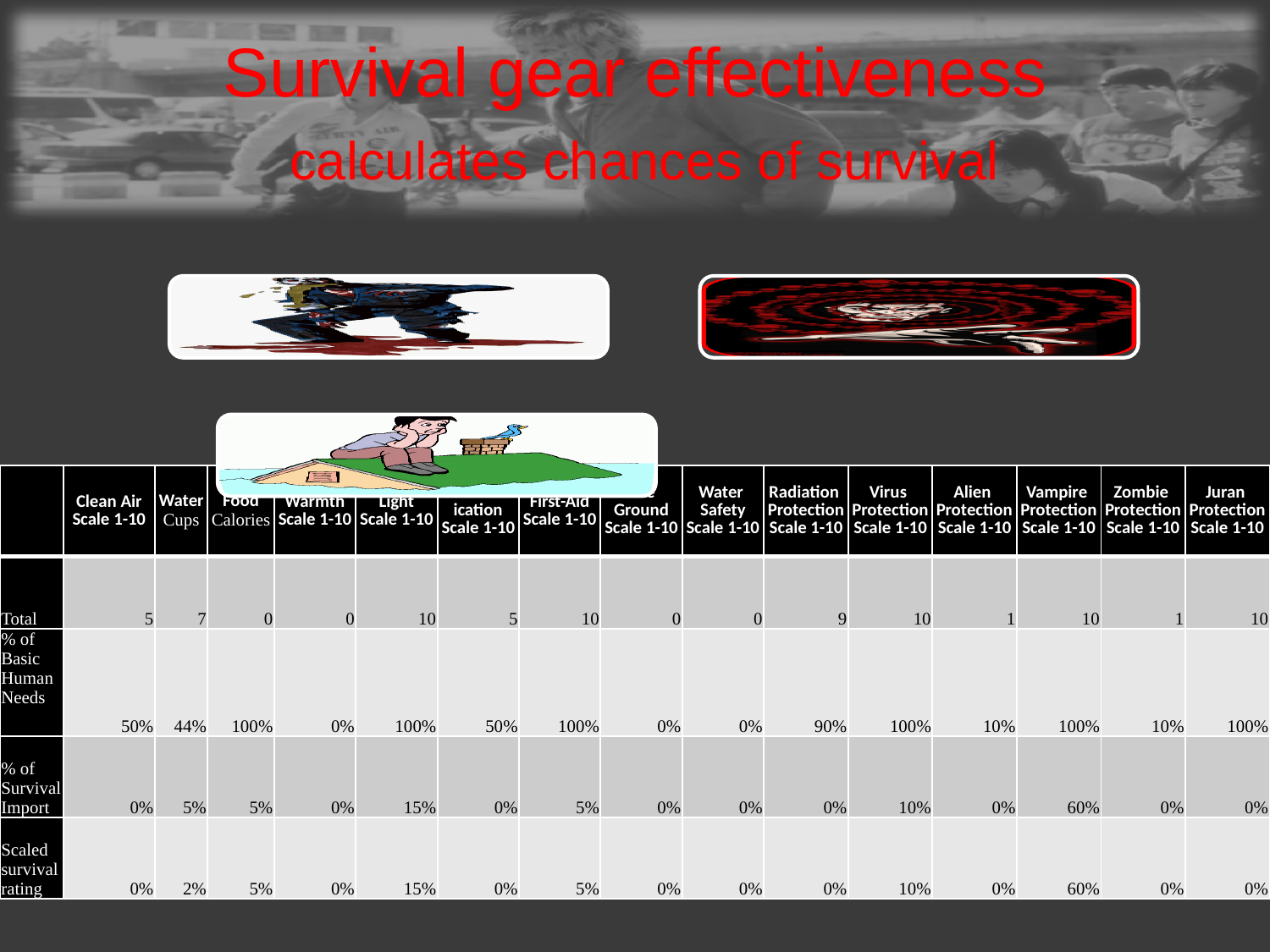

# Survival gear effectiveness calculates chances of survival

|  | Clean Air Scale 1-10 | Water Cups | Food Calories | Warmth Scale 1-10 | Light Scale 1-10 | Commun- ication Scale 1-10 | First-Aid Scale 1-10 | Safe Ground Scale 1-10 | Water Safety Scale 1-10 | Radiation Protection Scale 1-10 | Virus Protection Scale 1-10 | Alien Protection Scale 1-10 | Vampire Protection Scale 1-10 | Zombie Protection Scale 1-10 | Juran Protection Scale 1-10 |
| --- | --- | --- | --- | --- | --- | --- | --- | --- | --- | --- | --- | --- | --- | --- | --- |
| Total | 5 | 7 | 0 | 0 | 10 | 5 | 10 | 0 | 0 | 9 | 10 | 1 | 10 | 1 | 10 |
| % of Basic Human Needs | 50% | 44% | 100% | 0% | 100% | 50% | 100% | 0% | 0% | 90% | 100% | 10% | 100% | 10% | 100% |
| % of Survival Import | 0% | 5% | 5% | 0% | 15% | 0% | 5% | 0% | 0% | 0% | 10% | 0% | 60% | 0% | 0% |
| Scaled survival rating | 0% | 2% | 5% | 0% | 15% | 0% | 5% | 0% | 0% | 0% | 10% | 0% | 60% | 0% | 0% |